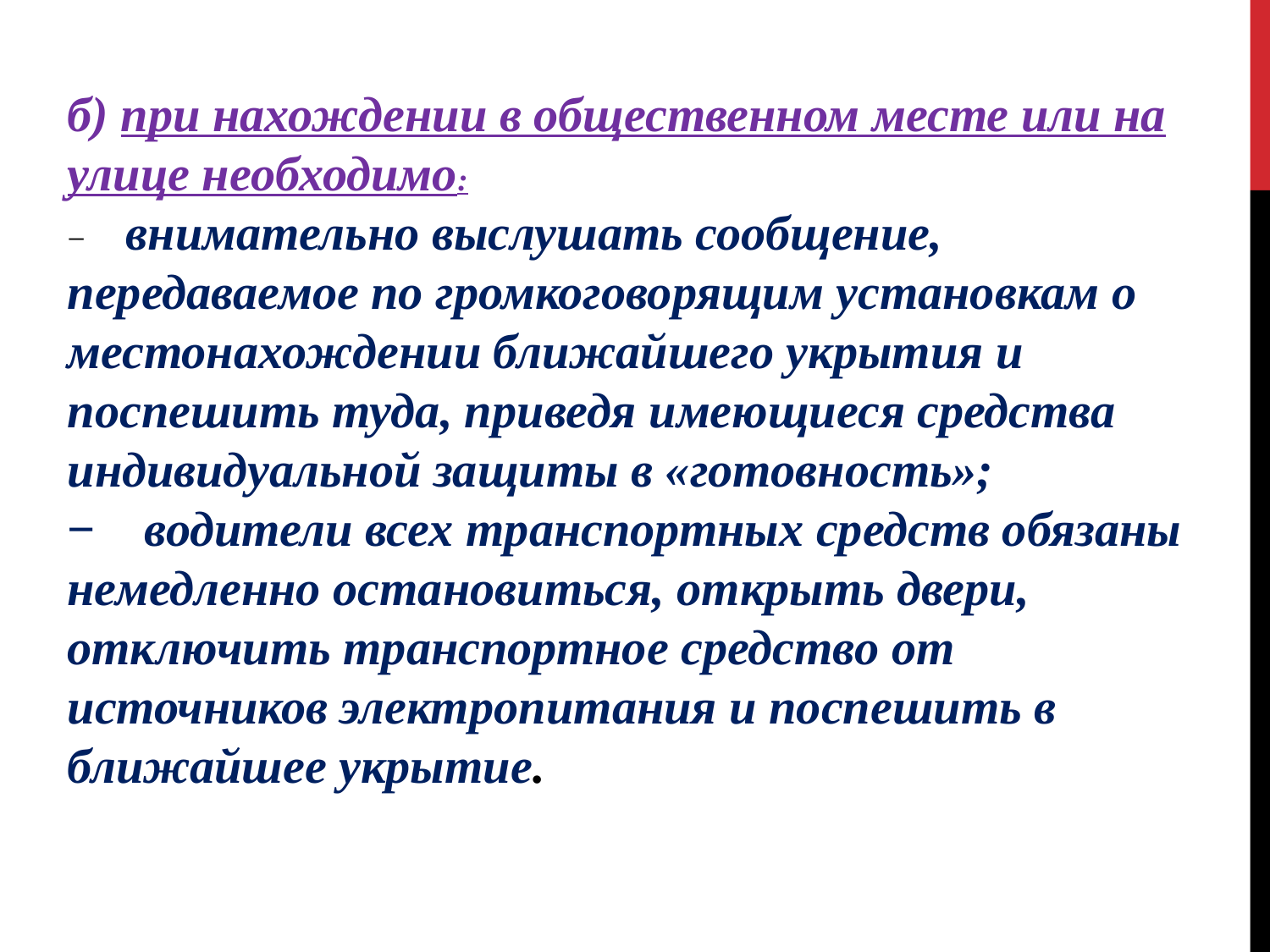

б) при нахождении в общественном месте или на улице необходимо:
−    внимательно выслушать сообщение, передаваемое по громкоговорящим установкам о местонахождении ближайшего укрытия и поспешить туда, приведя имеющиеся средства индивидуальной защиты в «готовность»;
−    водители всех транспортных средств обязаны немедленно остановиться, открыть двери, отключить транспортное средство от источников электропитания и поспешить в ближайшее укрытие.